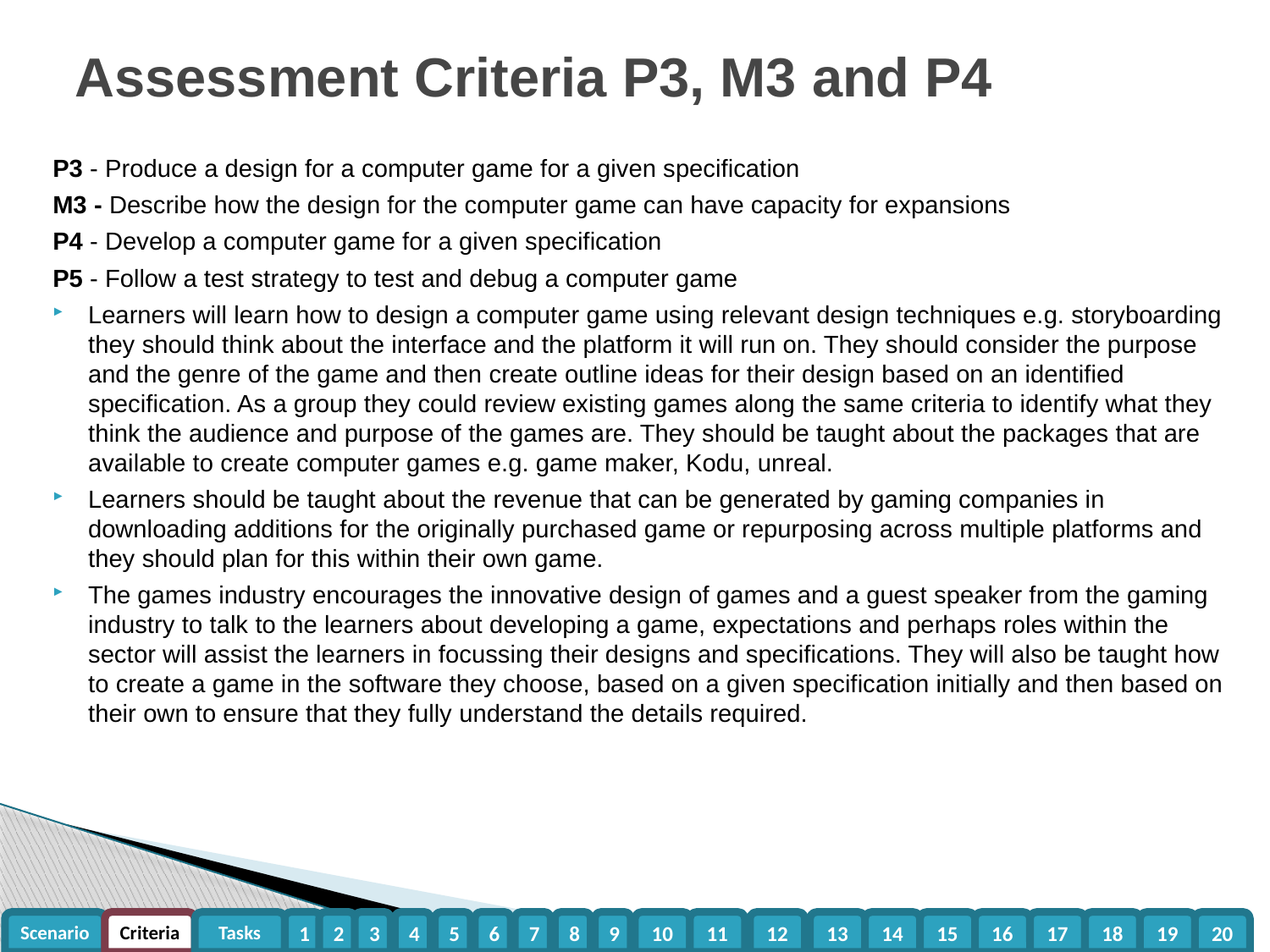

# Assessment Criteria P3, M3 and P4
P3 - Produce a design for a computer game for a given specification
M3 - Describe how the design for the computer game can have capacity for expansions
P4 - Develop a computer game for a given specification
P5 - Follow a test strategy to test and debug a computer game
Learners will learn how to design a computer game using relevant design techniques e.g. storyboarding they should think about the interface and the platform it will run on. They should consider the purpose and the genre of the game and then create outline ideas for their design based on an identified specification. As a group they could review existing games along the same criteria to identify what they think the audience and purpose of the games are. They should be taught about the packages that are available to create computer games e.g. game maker, Kodu, unreal.
Learners should be taught about the revenue that can be generated by gaming companies in downloading additions for the originally purchased game or repurposing across multiple platforms and they should plan for this within their own game.
The games industry encourages the innovative design of games and a guest speaker from the gaming industry to talk to the learners about developing a game, expectations and perhaps roles within the sector will assist the learners in focussing their designs and specifications. They will also be taught how to create a game in the software they choose, based on a given specification initially and then based on their own to ensure that they fully understand the details required.
Scenario
Criteria
Tasks
1
2
3
4
5
6
7
8
9
10
11
12
13
14
15
16
17
18
19
20